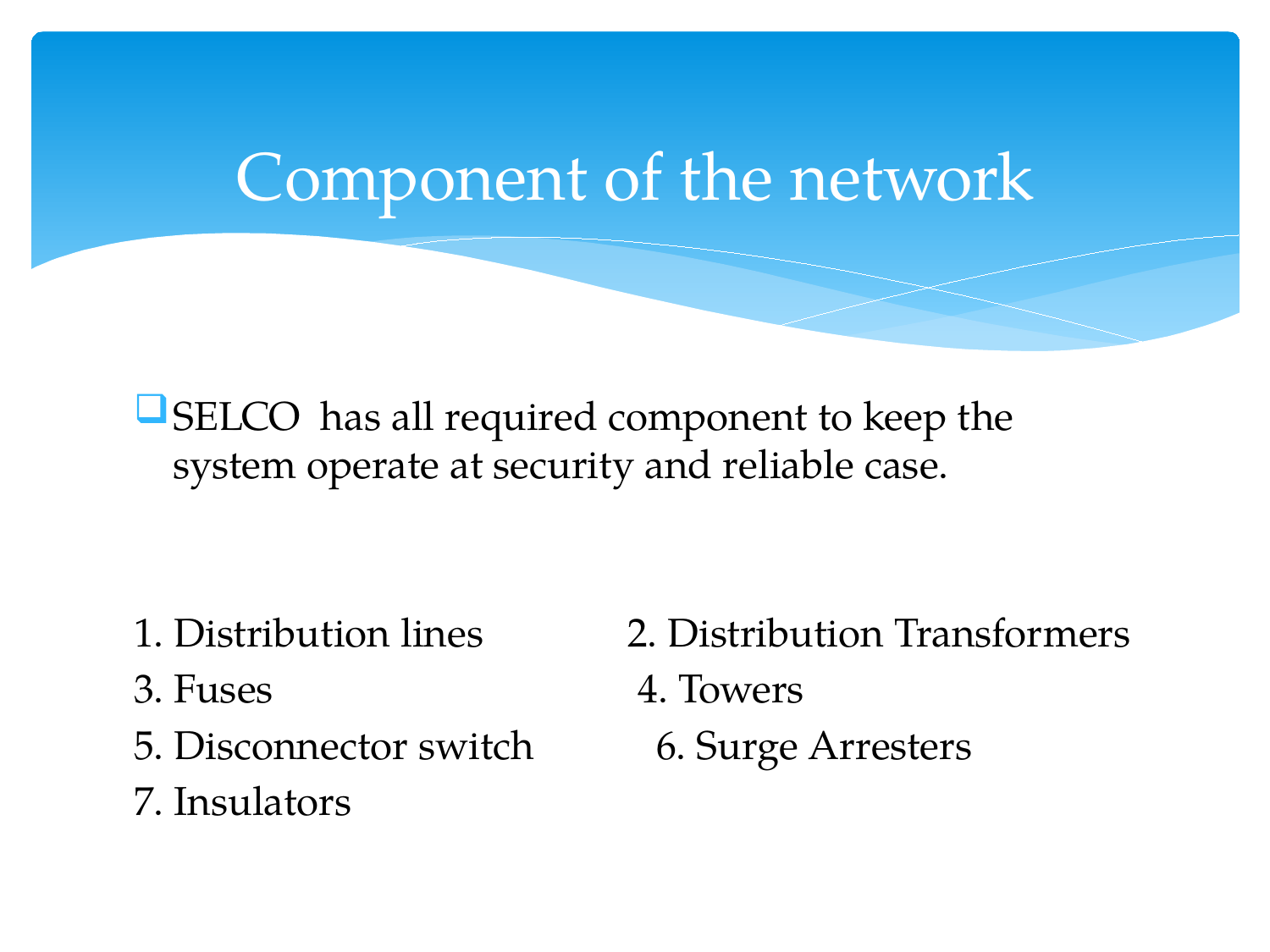

Component of the network

SELCO  has all required component to keep the system operate at security and reliable case.

1. Distribution lines	             2. Distribution Transformers
3. Fuses	                          4. Towers
5. Disconnector switch            6. Surge Arresters
7. Insulators